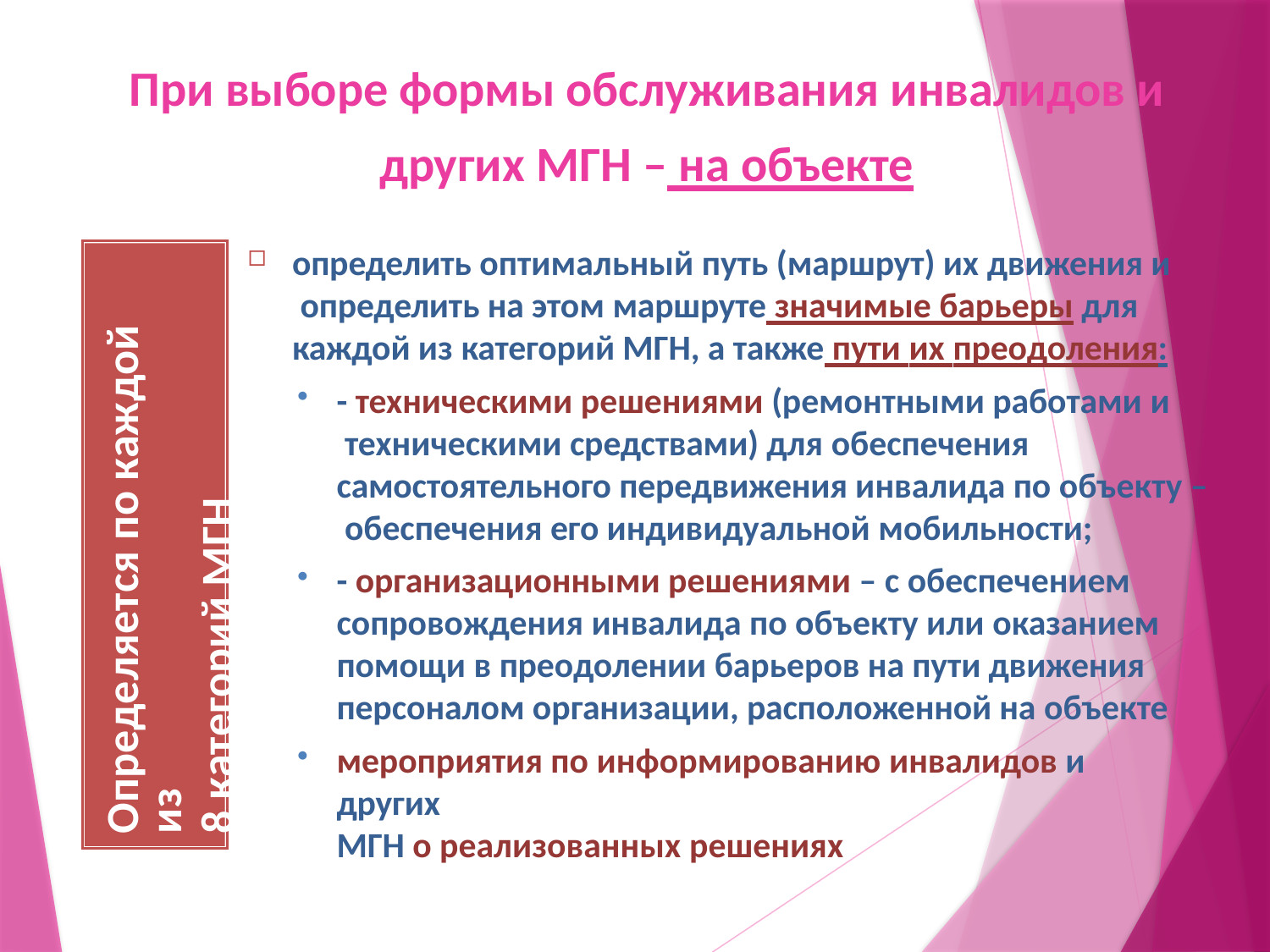

# При выборе формы обслуживания инвалидов и
других МГН – на объекте
определить оптимальный путь (маршрут) их движения и  определить на этом маршруте значимые барьеры для  каждой из категорий МГН, а также пути их преодоления:
- техническими решениями (ремонтными работами и  техническими средствами) для обеспечения
самостоятельного передвижения инвалида по объекту –  обеспечения его индивидуальной мобильности;
- организационными решениями – с обеспечением  сопровождения инвалида по объекту или оказанием  помощи в преодолении барьеров на пути движения  персоналом организации, расположенной на объекте
мероприятия по информированию инвалидов и других
МГН о реализованных решениях

Определяется по каждой из
8 категорий МГН